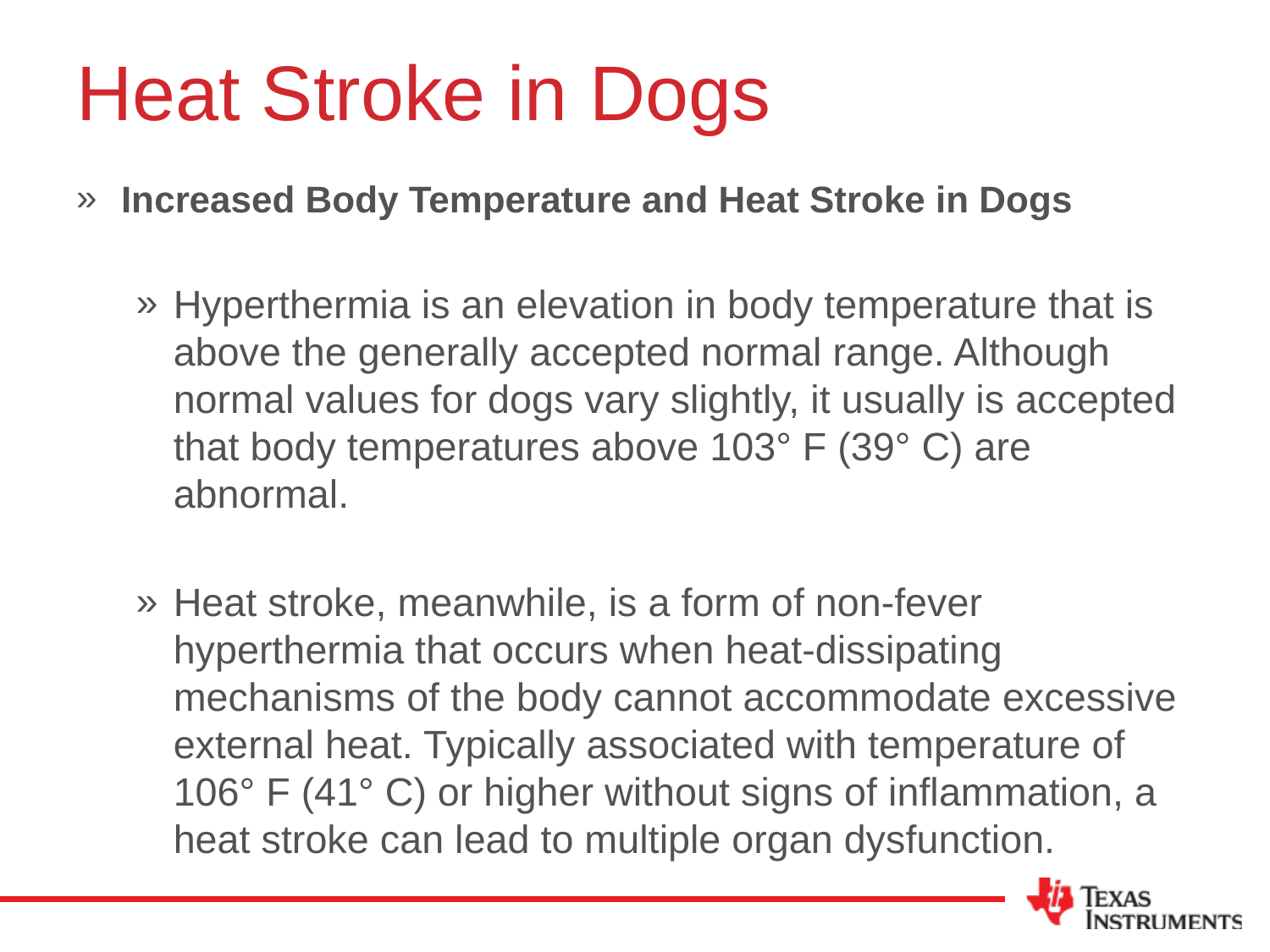

# Heat Stroke in Dogs
Increased Body Temperature and Heat Stroke in Dogs

Hyperthermia is an elevation in body temperature that is above the generally accepted normal range. Although normal values for dogs vary slightly, it usually is accepted that body temperatures above 103° F (39° C) are abnormal.

Heat stroke, meanwhile, is a form of non-fever hyperthermia that occurs when heat-dissipating mechanisms of the body cannot accommodate excessive external heat. Typically associated with temperature of  106° F (41° C) or higher without signs of inflammation, a heat stroke can lead to multiple organ dysfunction.